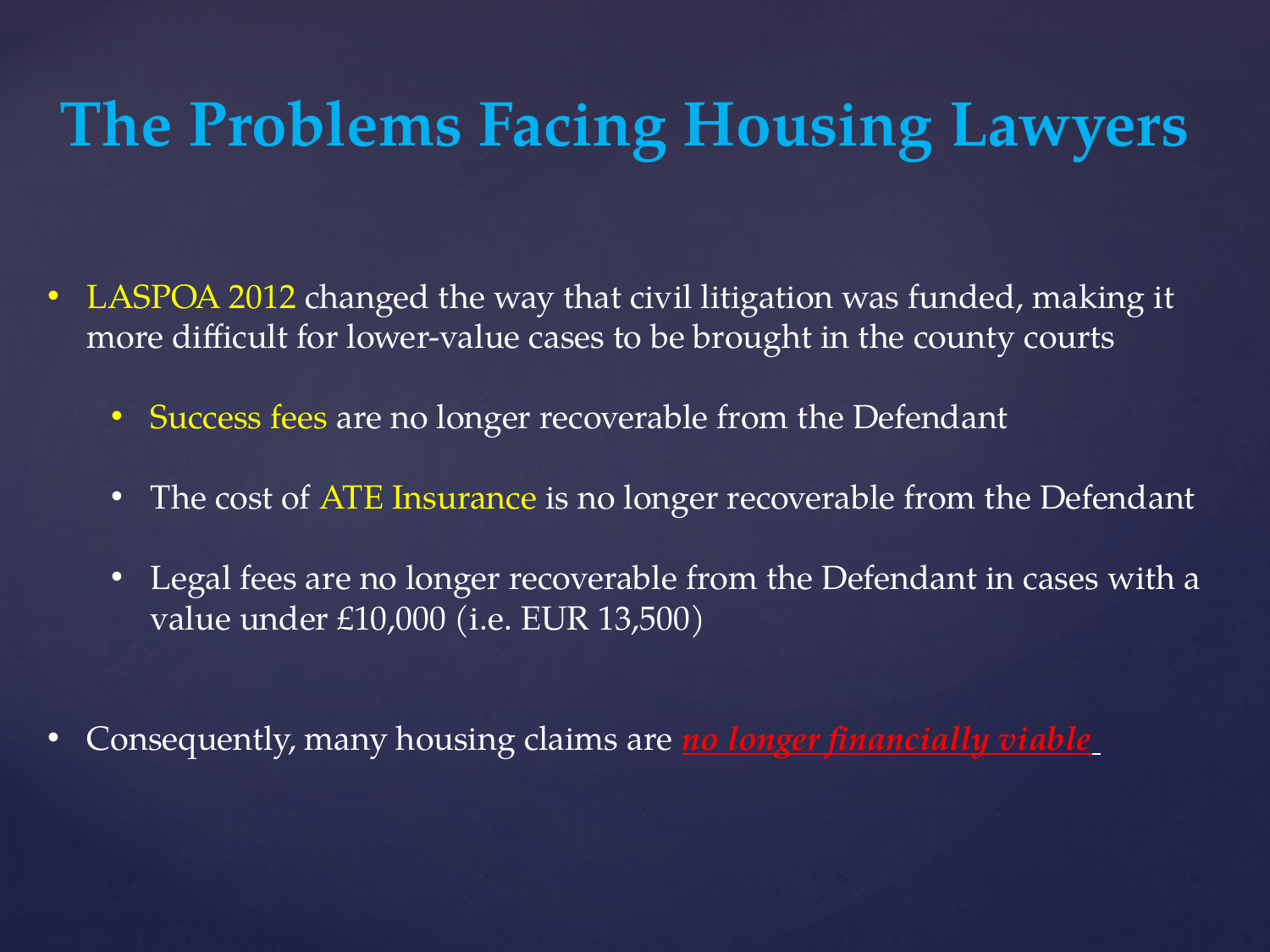

The Problems Facing Housing Lawyers

LASPOA 2012 changed the way that civil litigation was funded, making it more difficult for lower-value cases to be brought in the county courts

Success fees are no longer recoverable from the Defendant

The cost of ATE Insurance is no longer recoverable from the Defendant

Legal fees are no longer recoverable from the Defendant in cases with a value under £10,000 (i.e. EUR 13,500)

Consequently, many housing claims are no longer financially viable